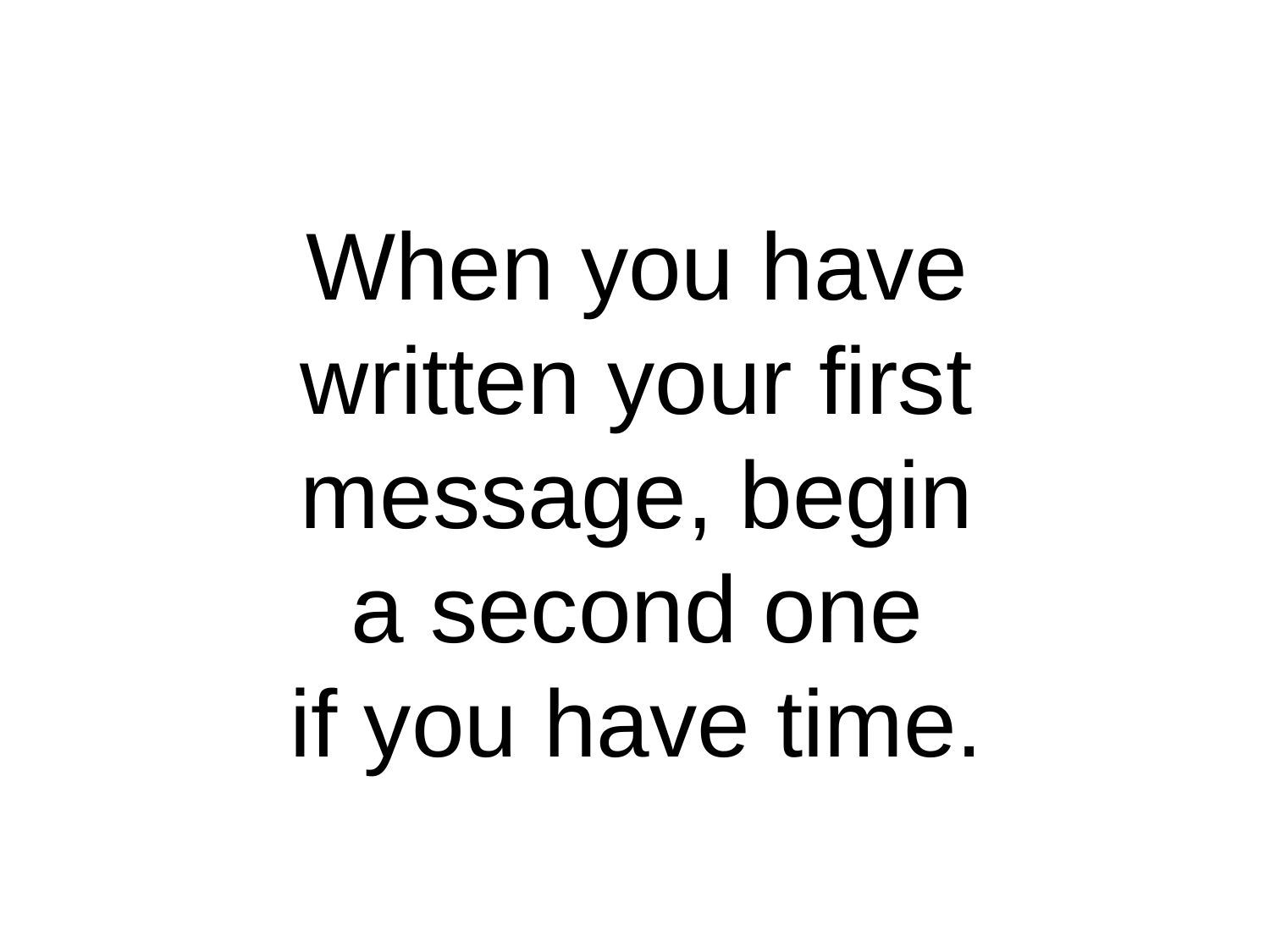

When you have
written your first
message, begin
a second one
if you have time.